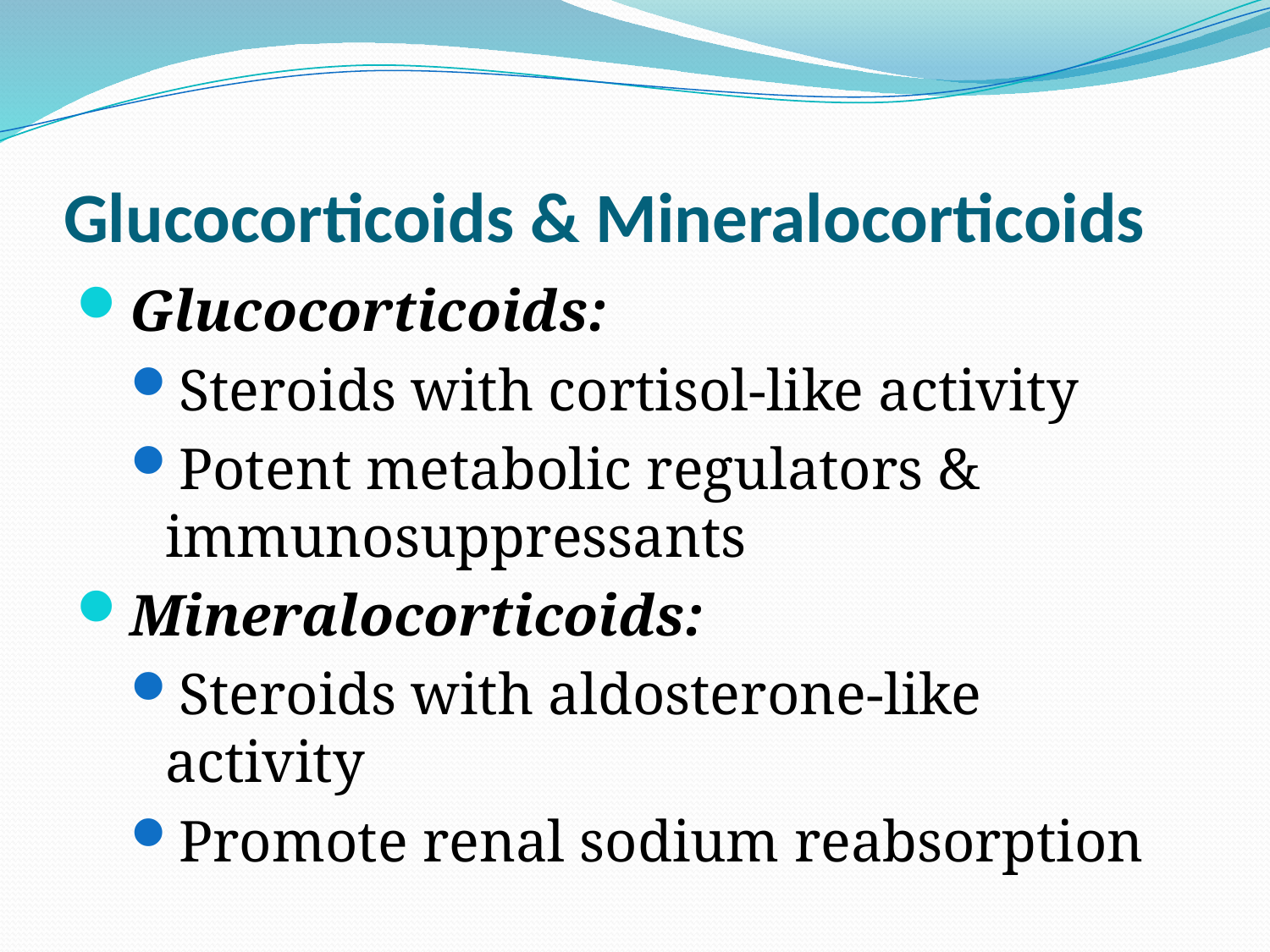

# Glucocorticoids & Mineralocorticoids
Glucocorticoids:
Steroids with cortisol-like activity
Potent metabolic regulators & immunosuppressants
Mineralocorticoids:
Steroids with aldosterone-like activity
Promote renal sodium reabsorption